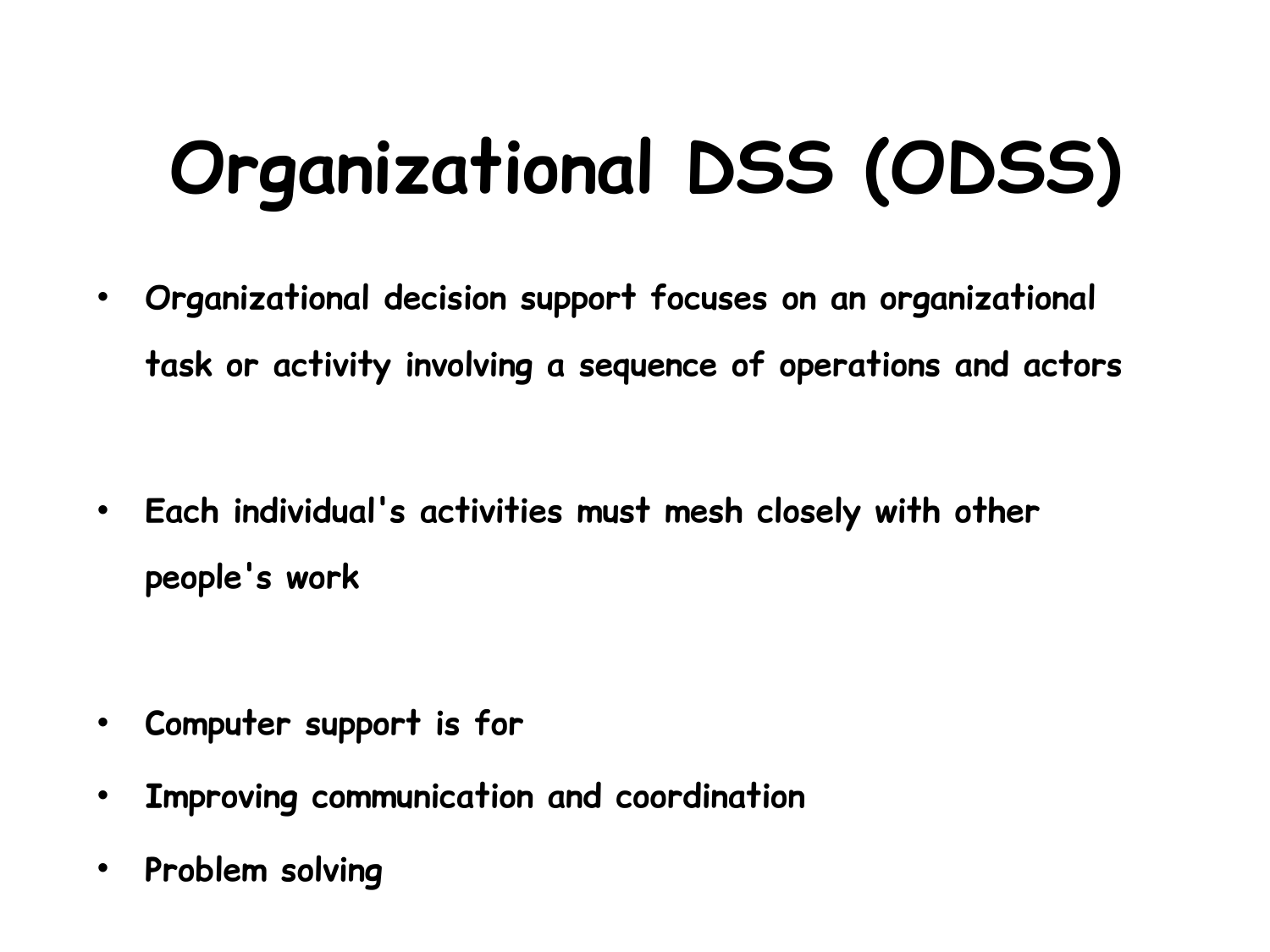

# Organizational DSS (ODSS)
Organizational decision support focuses on an organizational task or activity involving a sequence of operations and actors

Each individual's activities must mesh closely with other people's work

Computer support is for
Improving communication and coordination
Problem solving